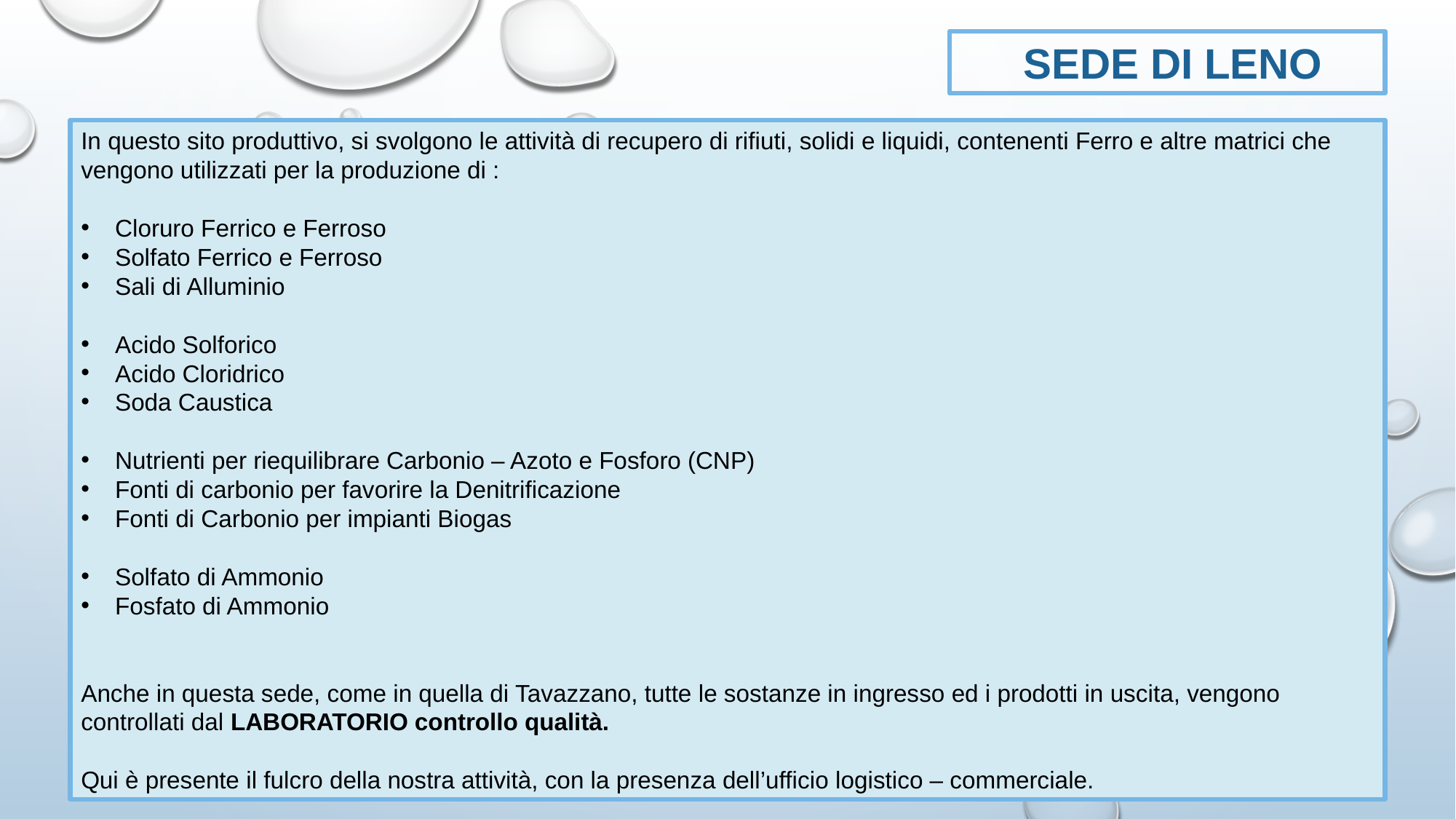

SEDE DI LENO
In questo sito produttivo, si svolgono le attività di recupero di rifiuti, solidi e liquidi, contenenti Ferro e altre matrici che vengono utilizzati per la produzione di :

Cloruro Ferrico e Ferroso
Solfato Ferrico e Ferroso
Sali di Alluminio

Acido Solforico
Acido Cloridrico
Soda Caustica

Nutrienti per riequilibrare Carbonio – Azoto e Fosforo (CNP)
Fonti di carbonio per favorire la Denitrificazione
Fonti di Carbonio per impianti Biogas

Solfato di Ammonio
Fosfato di Ammonio

Anche in questa sede, come in quella di Tavazzano, tutte le sostanze in ingresso ed i prodotti in uscita, vengono controllati dal LABORATORIO controllo qualità.

Qui è presente il fulcro della nostra attività, con la presenza dell’ufficio logistico – commerciale.